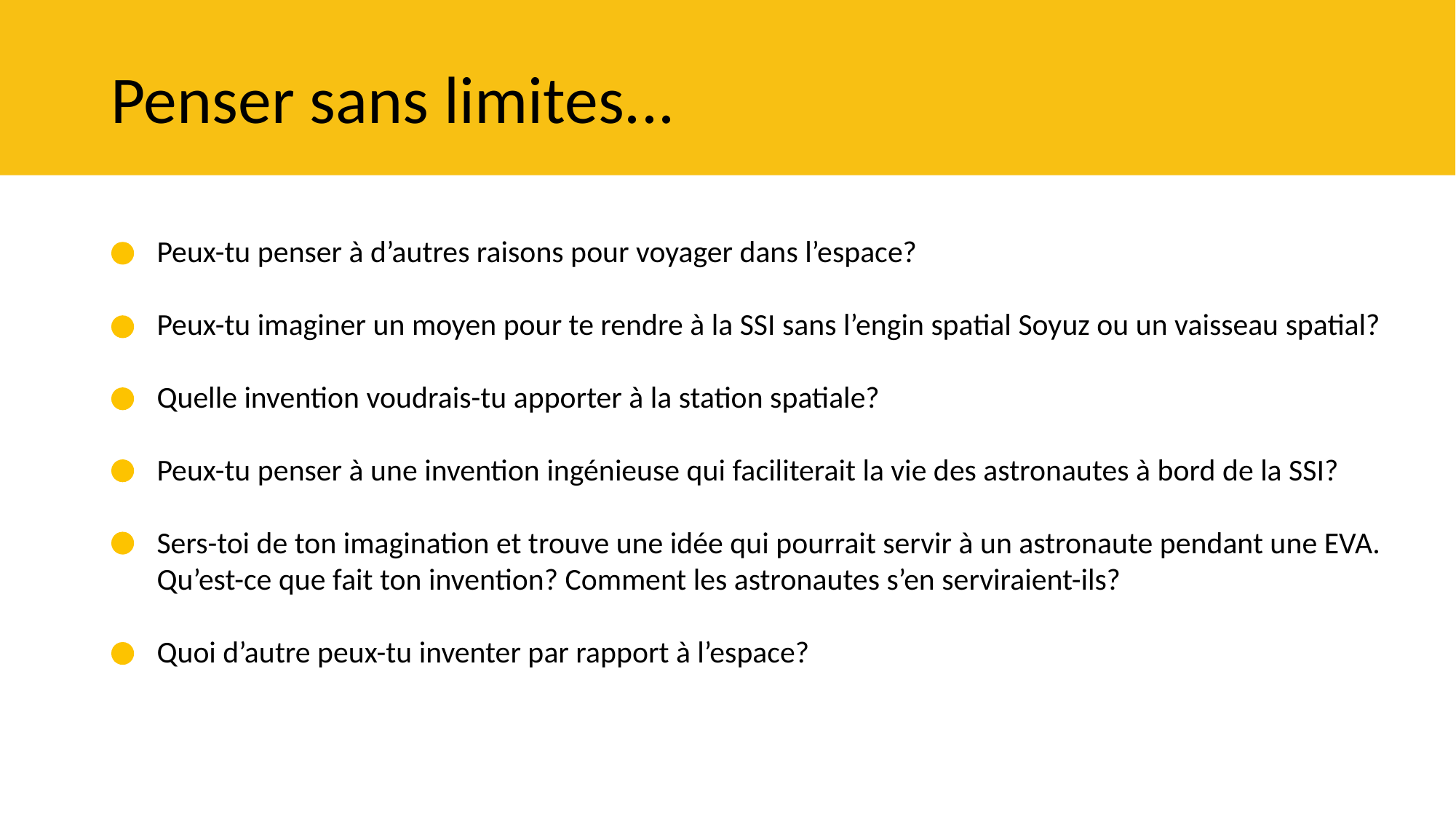

Penser sans limites...
Peux-tu penser à d’autres raisons pour voyager dans l’espace?

Peux-tu imaginer un moyen pour te rendre à la SSI sans l’engin spatial Soyuz ou un vaisseau spatial?

Quelle invention voudrais-tu apporter à la station spatiale?

Peux-tu penser à une invention ingénieuse qui faciliterait la vie des astronautes à bord de la SSI?

Sers-toi de ton imagination et trouve une idée qui pourrait servir à un astronaute pendant une EVA. Qu’est-ce que fait ton invention? Comment les astronautes s’en serviraient-ils?

Quoi d’autre peux-tu inventer par rapport à l’espace?